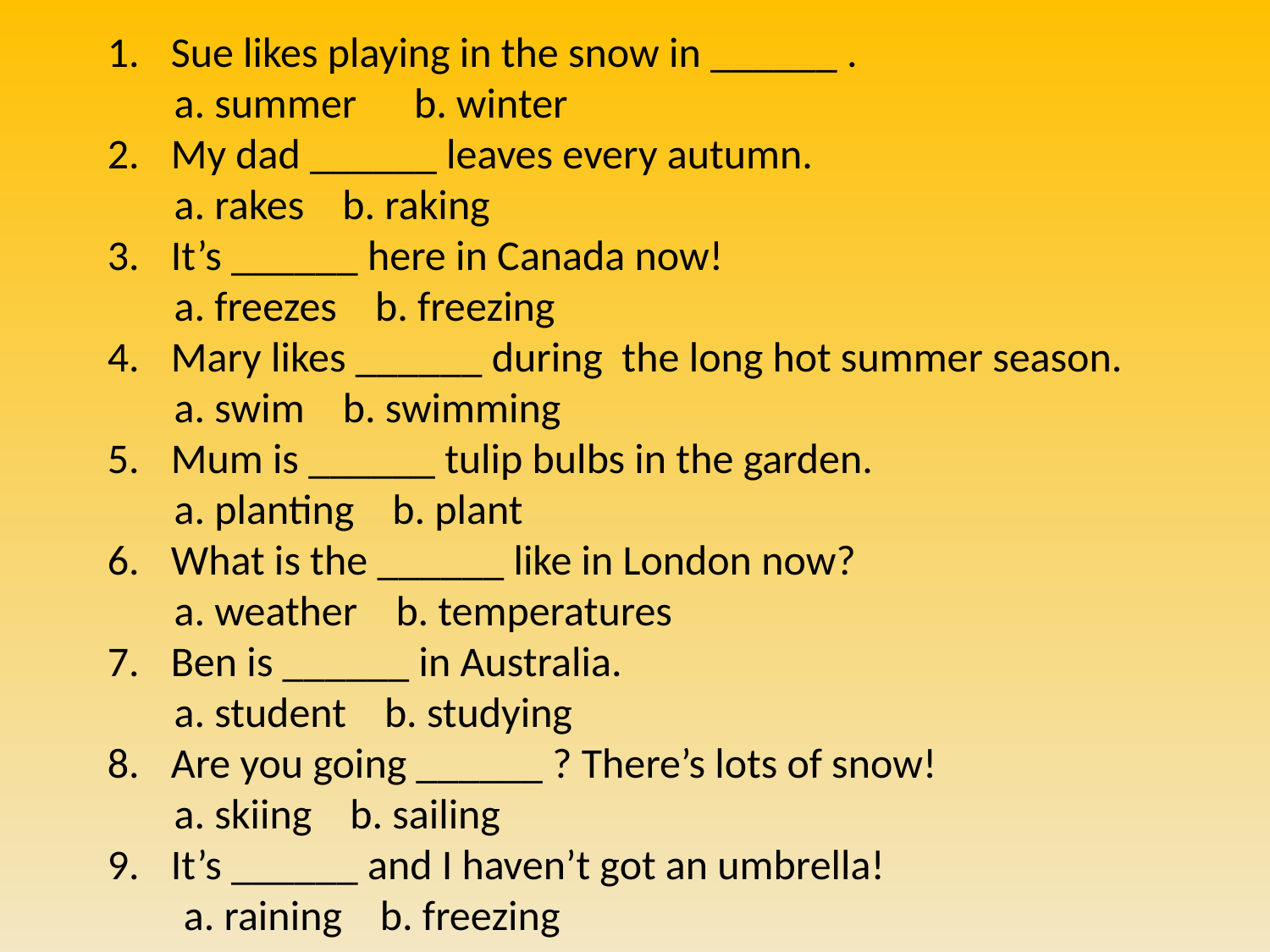

Sue likes playing in the snow in ______ .
       a. summer      b. winter
My dad ______ leaves every autumn.
       a. rakes    b. raking
It’s ______ here in Canada now!
       a. freezes    b. freezing
Mary likes ______ during  the long hot summer season.
       a. swim    b. swimming
Mum is ______ tulip bulbs in the garden.
       a. planting    b. plant
What is the ______ like in London now?
       a. weather    b. temperatures
Ben is ______ in Australia.
       a. student    b. studying
Are you going ______ ? There’s lots of snow!
       a. skiing    b. sailing
It’s ______ and I haven’t got an umbrella!
        a. raining    b. freezing